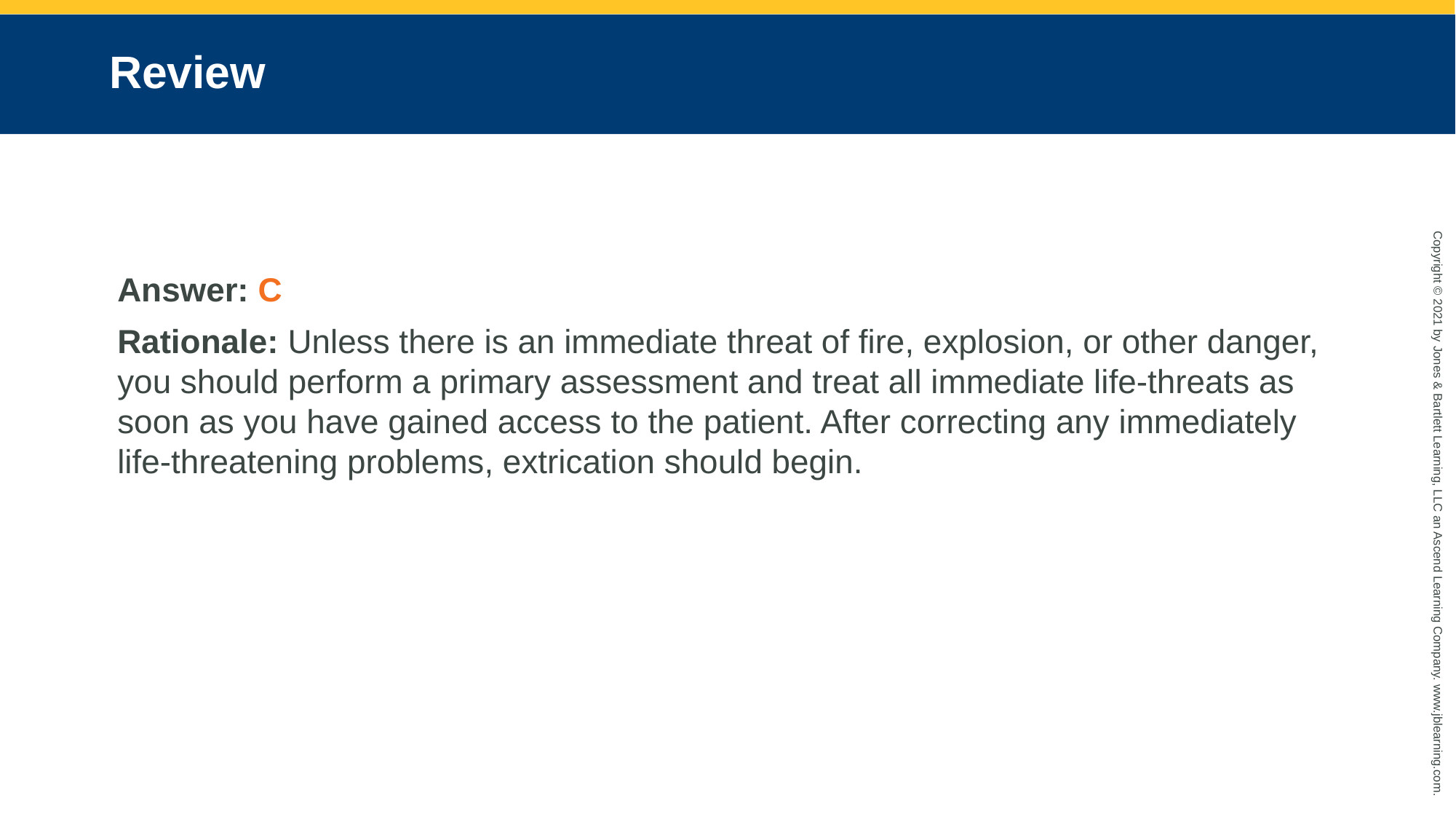

# Review
Answer: C
Rationale: Unless there is an immediate threat of fire, explosion, or other danger, you should perform a primary assessment and treat all immediate life-threats as soon as you have gained access to the patient. After correcting any immediately life-threatening problems, extrication should begin.